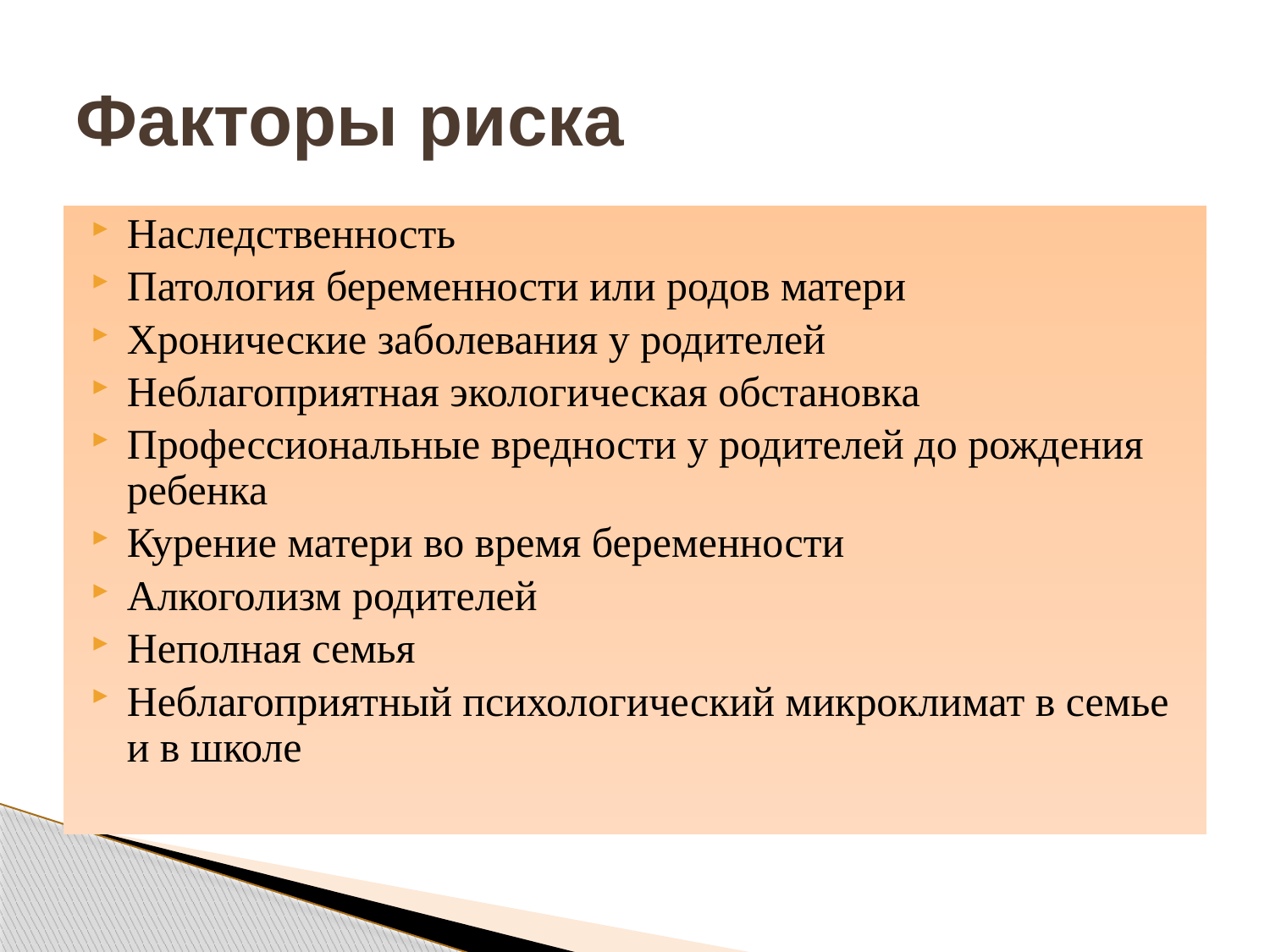

# Факторы риска
Наследственность
Патология беременности или родов матери
Хронические заболевания у родителей
Неблагоприятная экологическая обстановка
Профессиональные вредности у родителей до рождения ребенка
Курение матери во время беременности
Алкоголизм родителей
Неполная семья
Неблагоприятный психологический микроклимат в семье и в школе